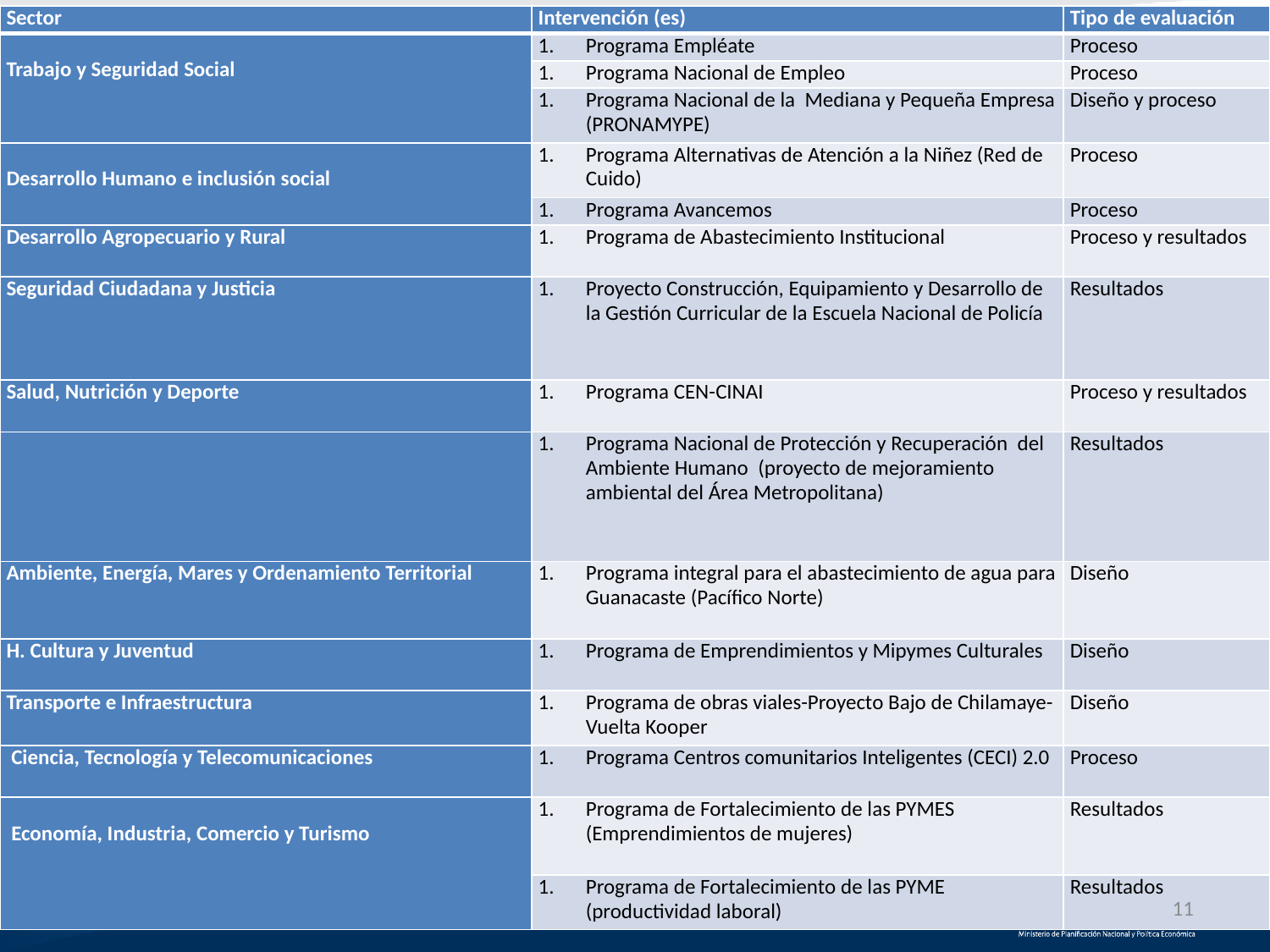

| Sector | Intervención (es) | Tipo de evaluación |
| --- | --- | --- |
| Trabajo y Seguridad Social | Programa Empléate | Proceso |
|  | Programa Nacional de Empleo | Proceso |
|  | Programa Nacional de la Mediana y Pequeña Empresa (PRONAMYPE) | Diseño y proceso |
| Desarrollo Humano e inclusión social | Programa Alternativas de Atención a la Niñez (Red de Cuido) | Proceso |
|  | Programa Avancemos | Proceso |
| Desarrollo Agropecuario y Rural | Programa de Abastecimiento Institucional | Proceso y resultados |
| Seguridad Ciudadana y Justicia | Proyecto Construcción, Equipamiento y Desarrollo de la Gestión Curricular de la Escuela Nacional de Policía | Resultados |
| Salud, Nutrición y Deporte | Programa CEN-CINAI | Proceso y resultados |
|  | Programa Nacional de Protección y Recuperación del Ambiente Humano (proyecto de mejoramiento ambiental del Área Metropolitana) | Resultados |
| Ambiente, Energía, Mares y Ordenamiento Territorial | Programa integral para el abastecimiento de agua para Guanacaste (Pacífico Norte) | Diseño |
| H. Cultura y Juventud | Programa de Emprendimientos y Mipymes Culturales | Diseño |
| Transporte e Infraestructura | Programa de obras viales-Proyecto Bajo de Chilamaye-Vuelta Kooper | Diseño |
| Ciencia, Tecnología y Telecomunicaciones | Programa Centros comunitarios Inteligentes (CECI) 2.0 | Proceso |
| Economía, Industria, Comercio y Turismo | Programa de Fortalecimiento de las PYMES (Emprendimientos de mujeres) | Resultados |
|  | Programa de Fortalecimiento de las PYME (productividad laboral) | Resultados |
#
11